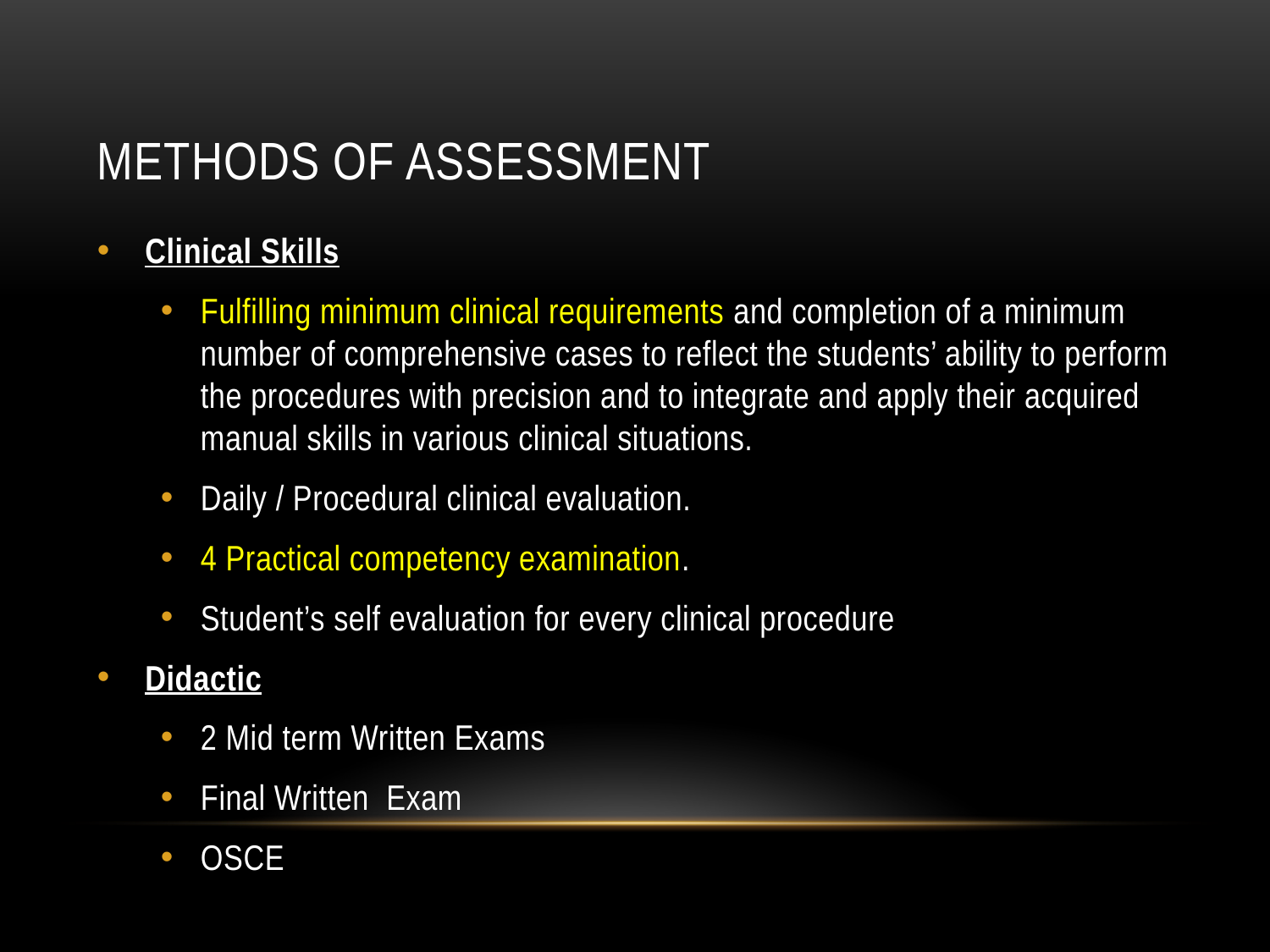

# Methods of Assessment
Clinical Skills
Fulfilling minimum clinical requirements and completion of a minimum number of comprehensive cases to reflect the students’ ability to perform the procedures with precision and to integrate and apply their acquired manual skills in various clinical situations.
Daily / Procedural clinical evaluation.
4 Practical competency examination.
Student’s self evaluation for every clinical procedure
Didactic
2 Mid term Written Exams
Final Written  Exam
OSCE